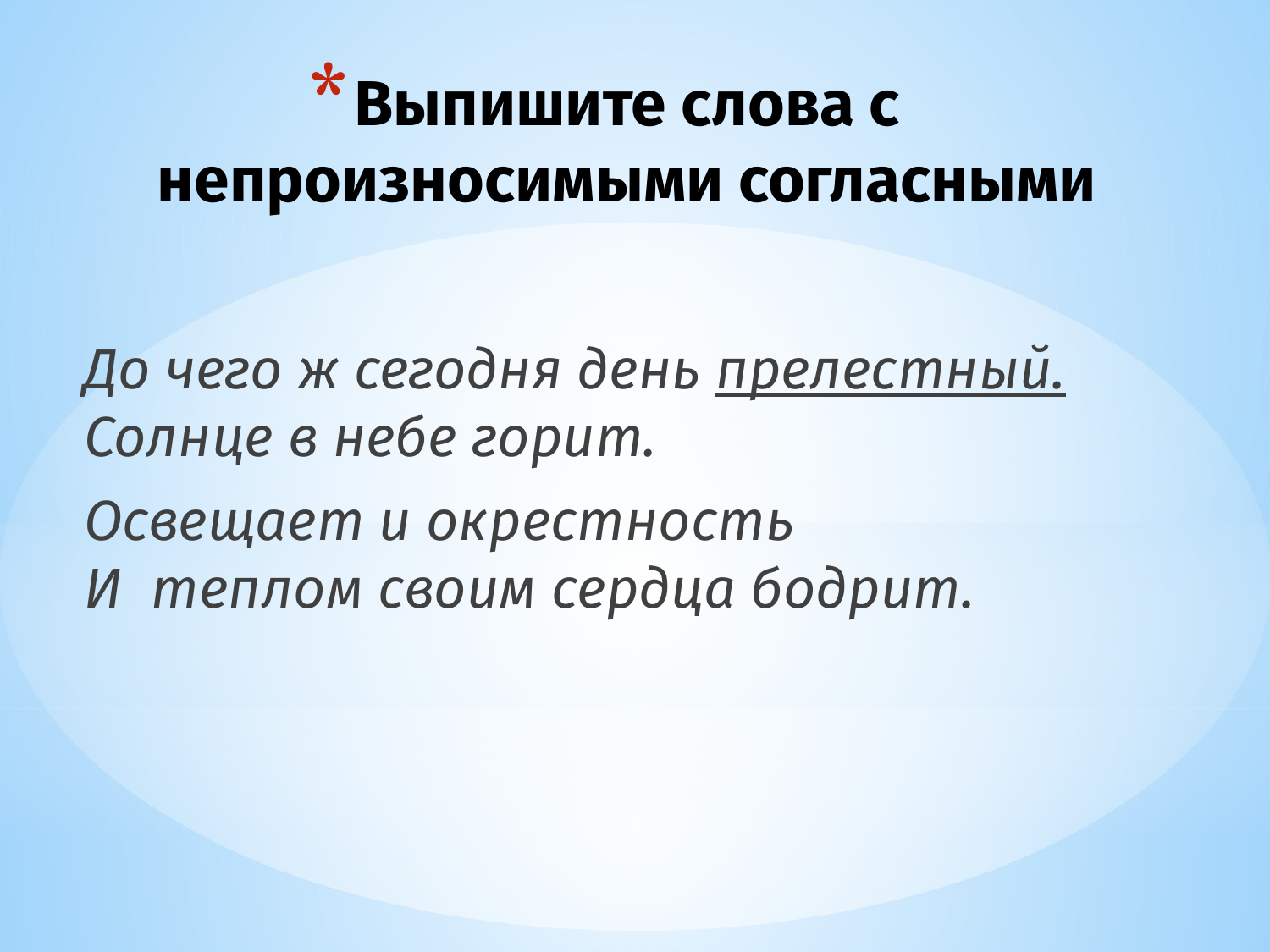

# Выпишите слова с непроизносимыми согласными
До чего ж сегодня день прелестный.
Солнце в небе горит.
Освещает и окрестность
И  теплом своим сердца бодрит.